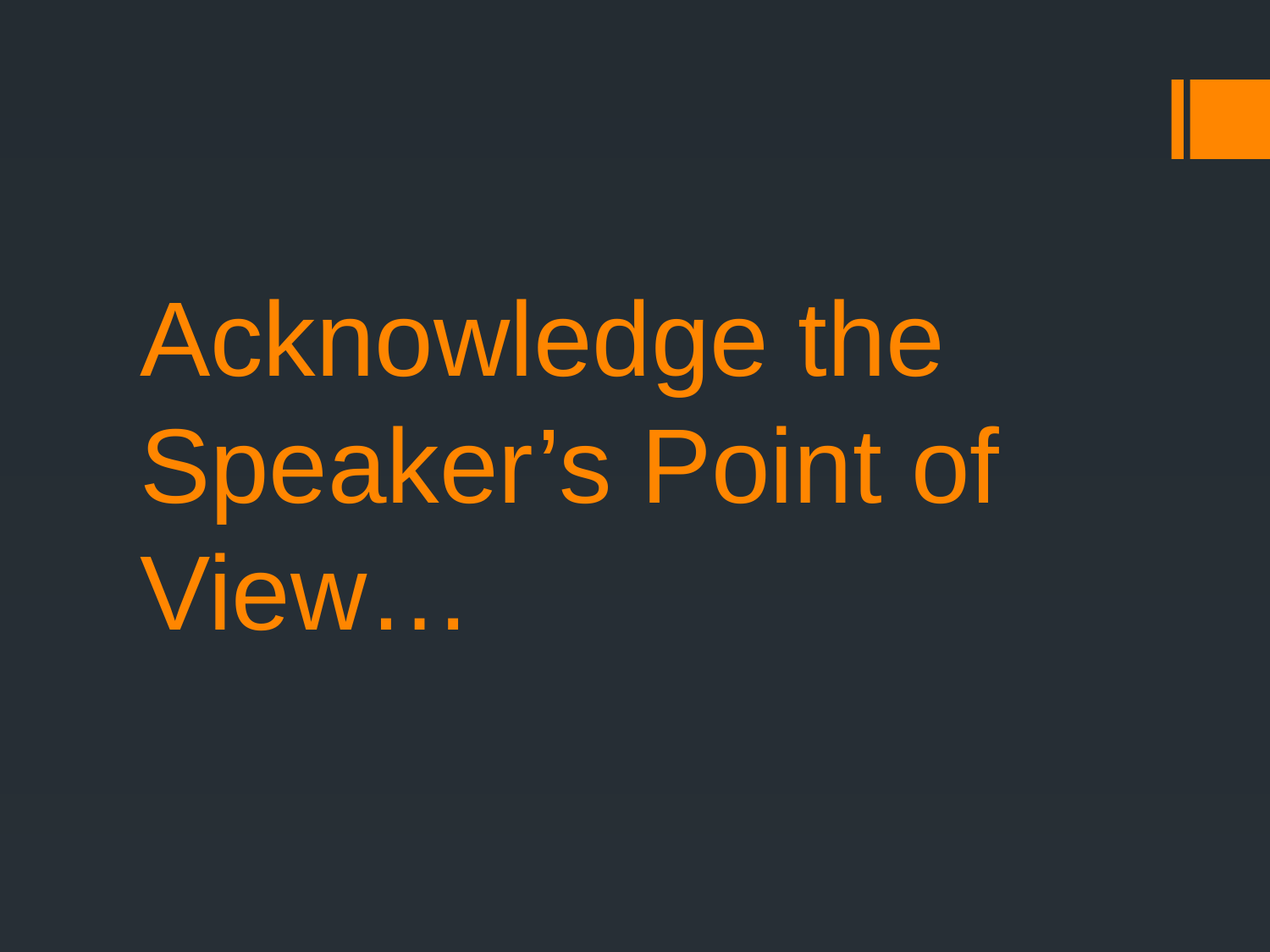

# Acknowledge the Speaker’s Point of View…